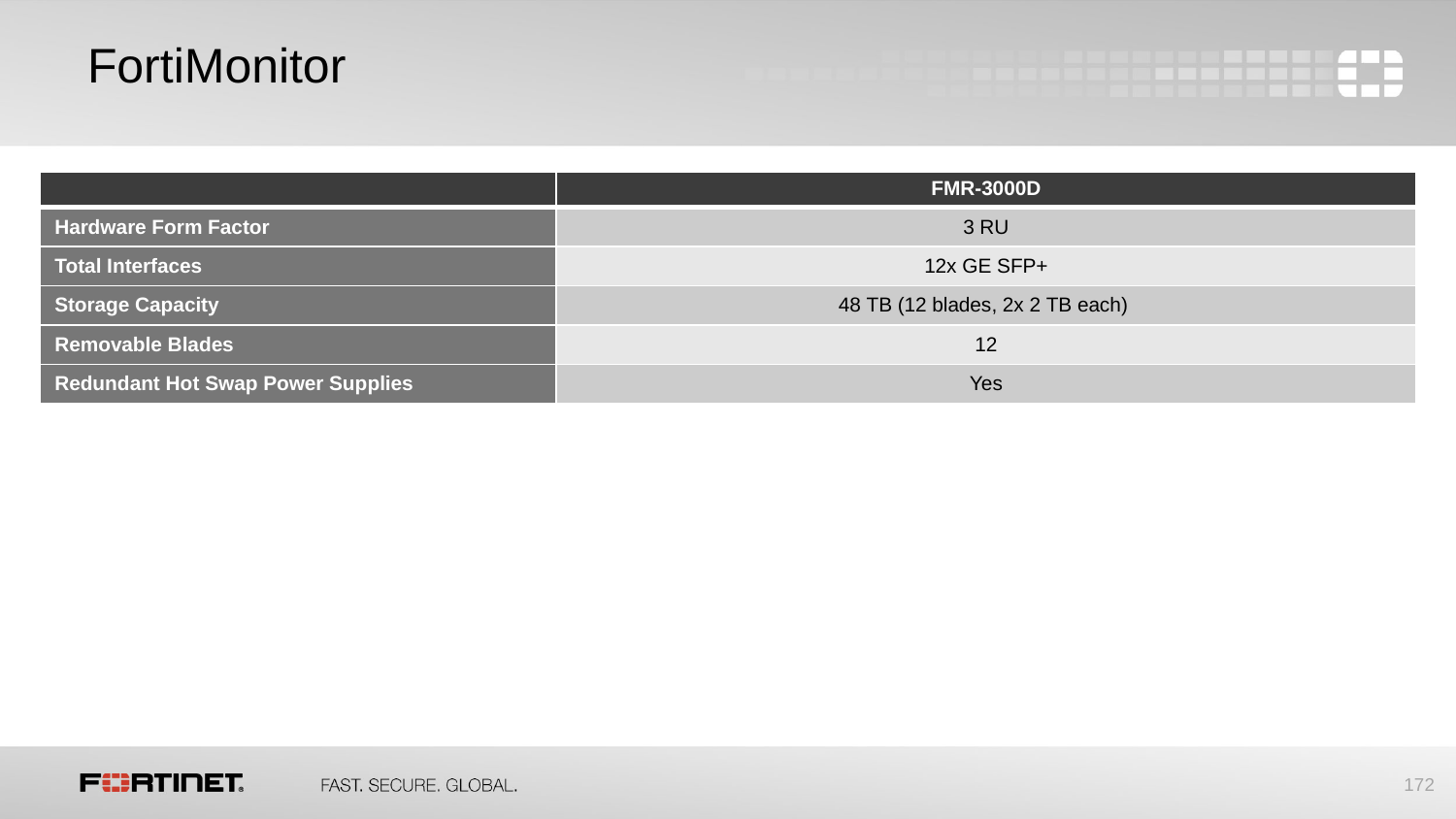

# FortiMonitor
|  | FMR-3000D |
| --- | --- |
| Hardware Form Factor | 3 RU |
| Total Interfaces | 12x GE SFP+ |
| Storage Capacity | 48 TB (12 blades, 2x 2 TB each) |
| Removable Blades | 12 |
| Redundant Hot Swap Power Supplies | Yes |